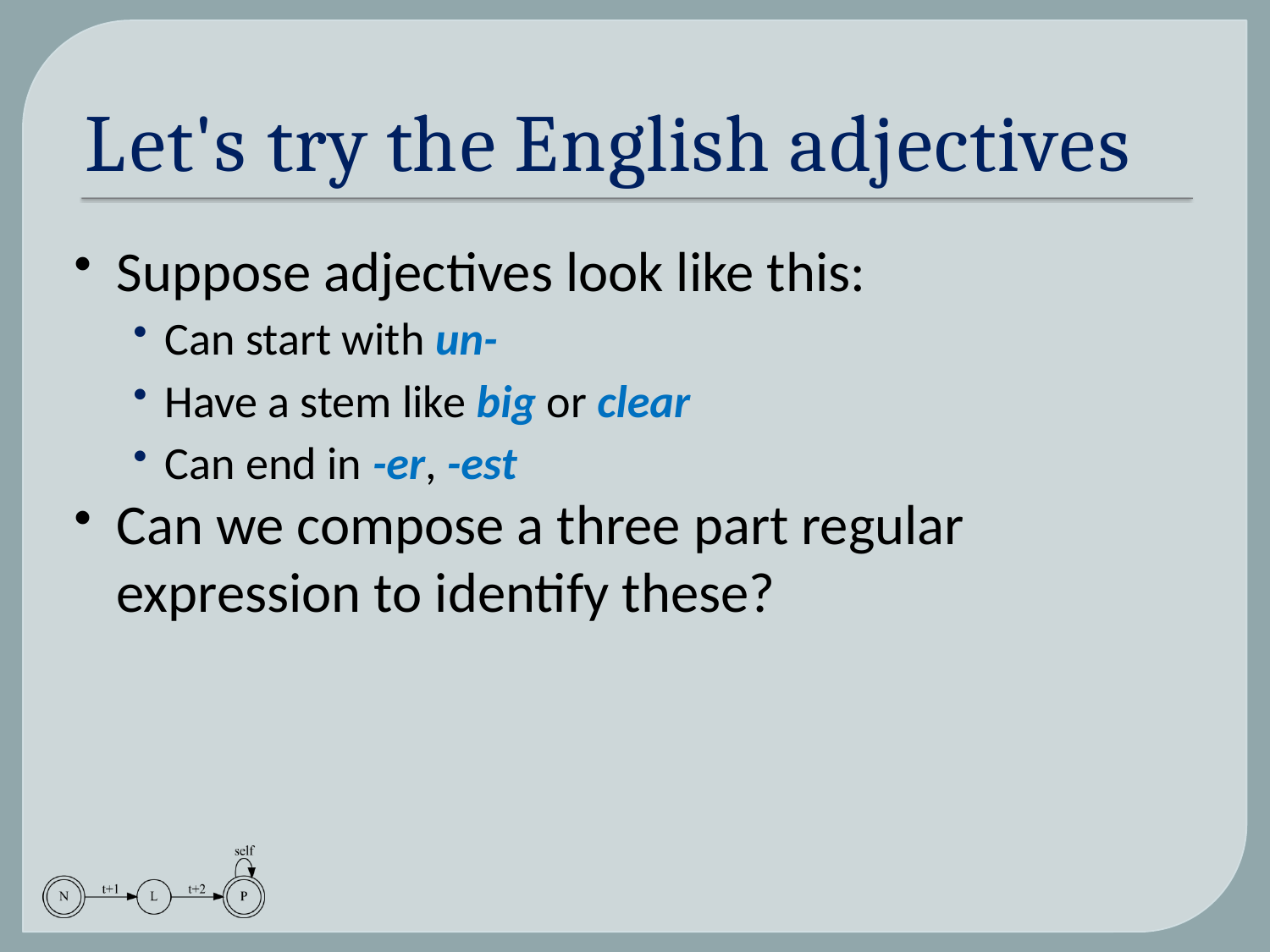

# Let's try the English adjectives
Suppose adjectives look like this:
Can start with un-
Have a stem like big or clear
Can end in -er, -est
Can we compose a three part regular expression to identify these?